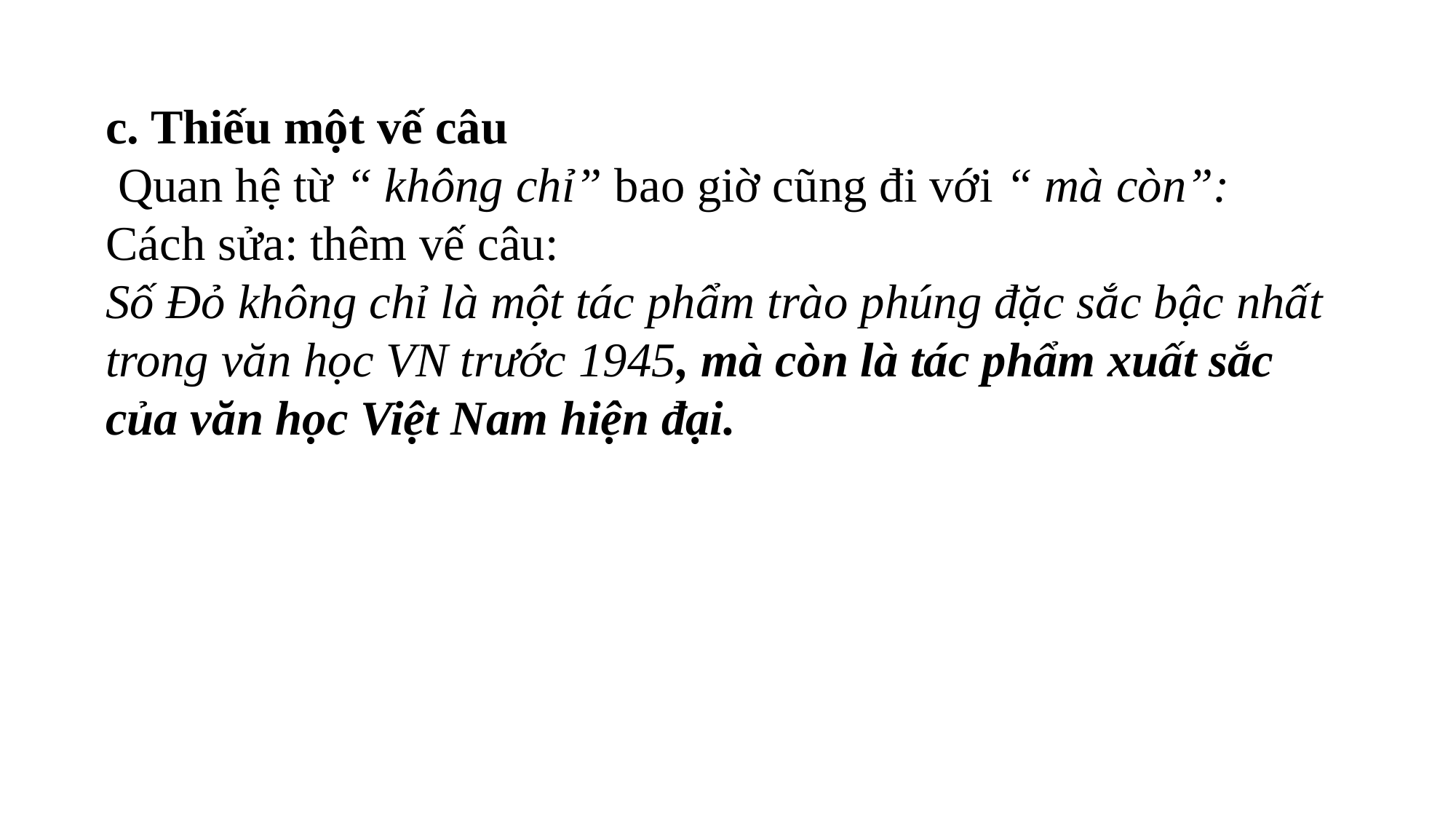

c. Thiếu một vế câu
 Quan hệ từ “ không chỉ” bao giờ cũng đi với “ mà còn”:
Cách sửa: thêm vế câu:
Số Đỏ không chỉ là một tác phẩm trào phúng đặc sắc bậc nhất trong văn học VN trước 1945, mà còn là tác phẩm xuất sắc của văn học Việt Nam hiện đại.